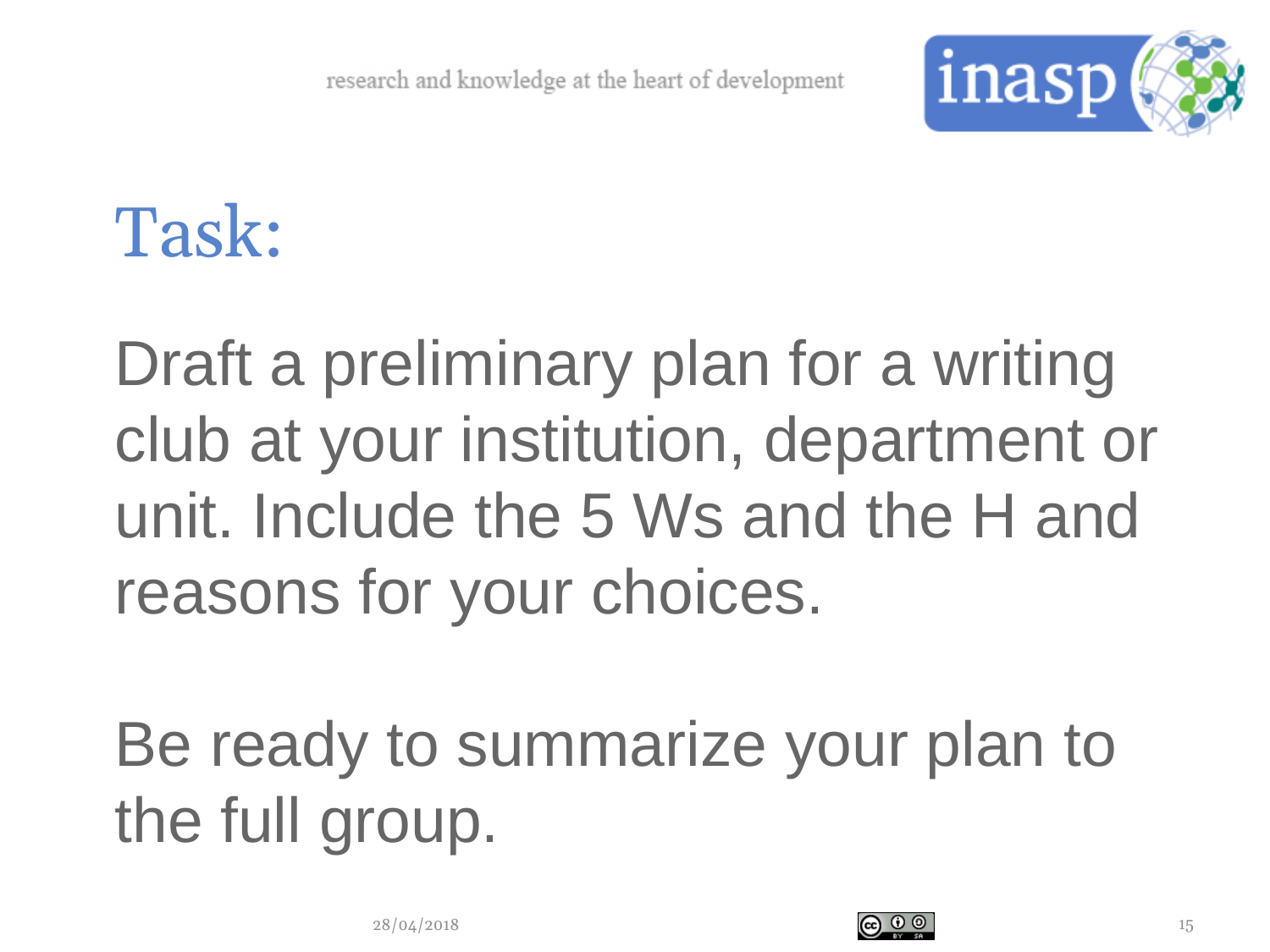

Task:

Draft a preliminary plan for a writing club at your institution, department or unit. Include the 5 Ws and the H and reasons for your choices.

Be ready to summarize your plan to the full group.
28/04/2018

15